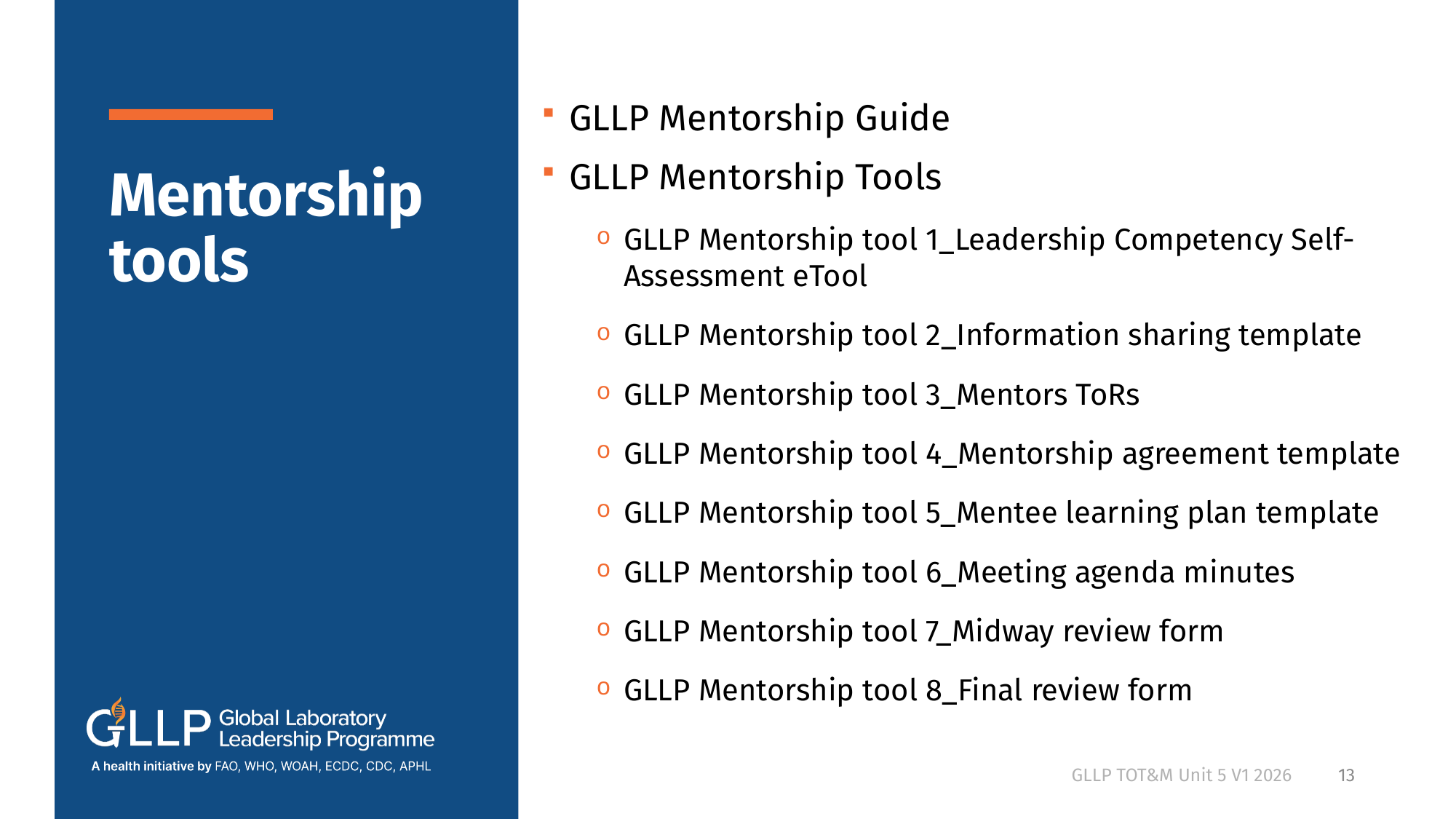

GLLP Mentorship Guide
GLLP Mentorship Tools
GLLP Mentorship tool 1_Leadership Competency Self-Assessment eTool
GLLP Mentorship tool 2_Information sharing template
GLLP Mentorship tool 3_Mentors ToRs
GLLP Mentorship tool 4_Mentorship agreement template
GLLP Mentorship tool 5_Mentee learning plan template
GLLP Mentorship tool 6_Meeting agenda minutes
GLLP Mentorship tool 7_Midway review form
GLLP Mentorship tool 8_Final review form
# Mentorship tools
GLLP TOT&M Unit 5 V1 2026
13